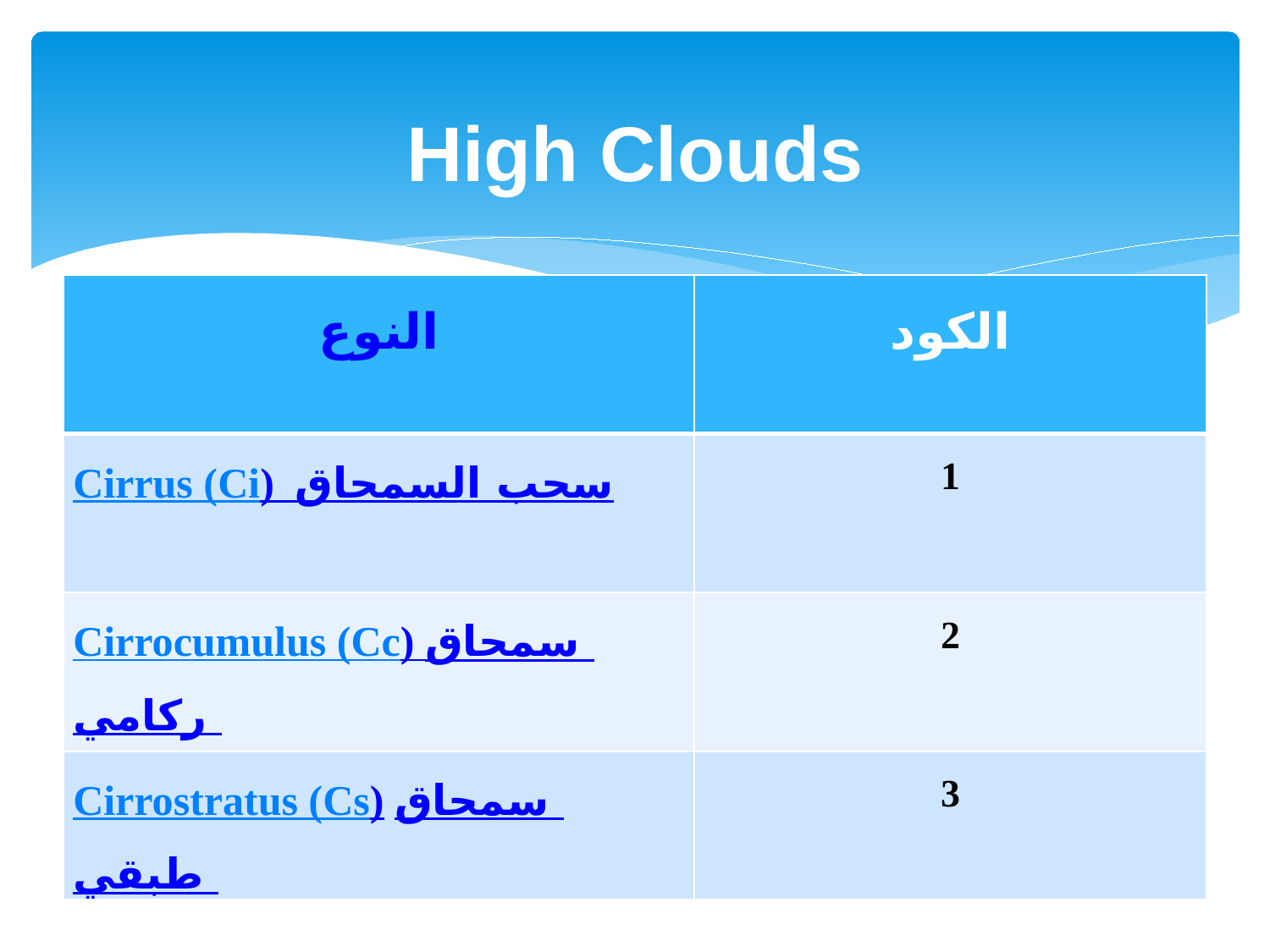

# High Clouds
| النوع | الكود |
| --- | --- |
| Cirrus (Ci) سحب السمحاق | 1 |
| Cirrocumulus (Cc) سمحاق ركامي | 2 |
| Cirrostratus (Cs) سمحاق طبقي | 3 |